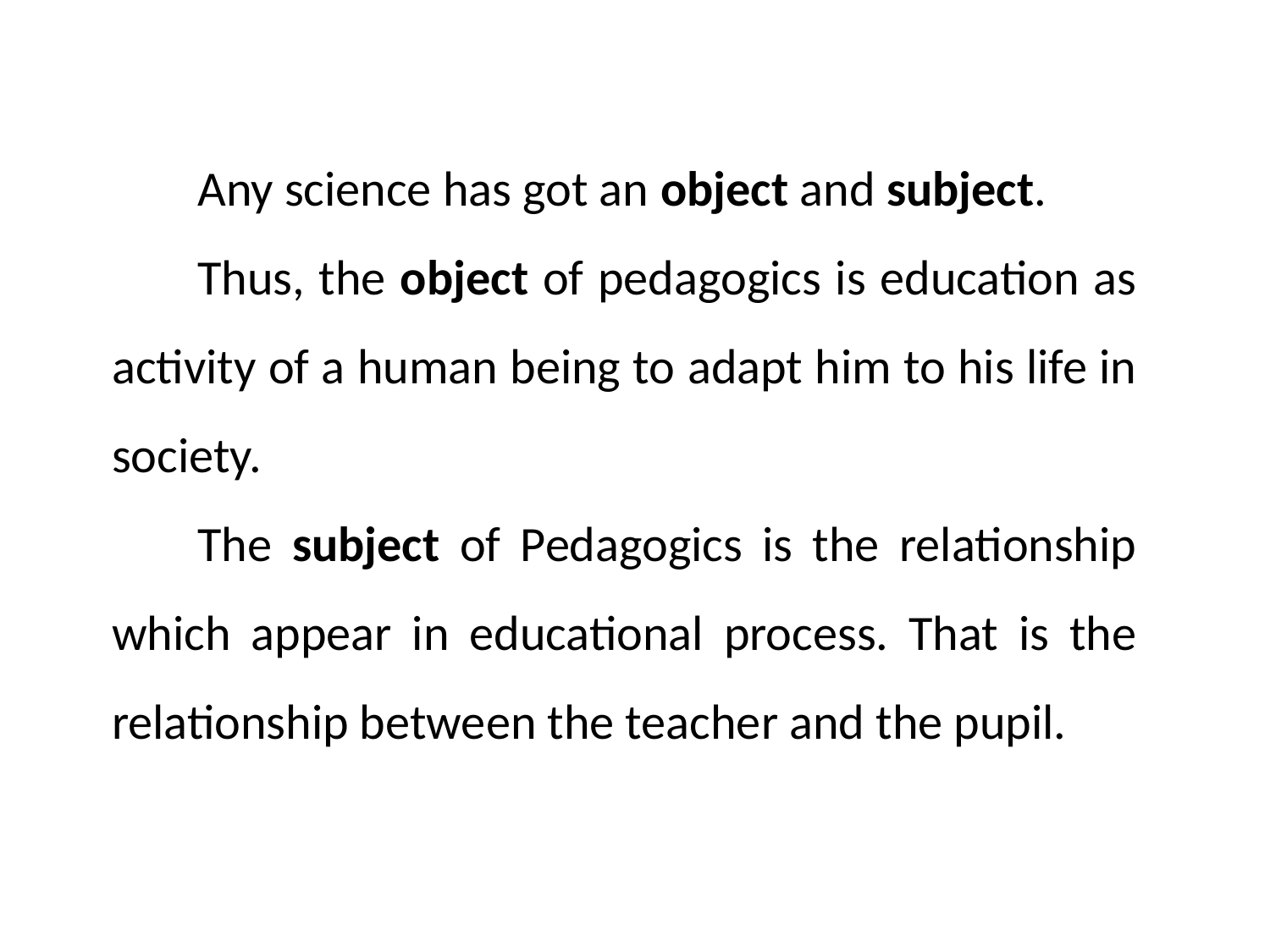

Any science has got an object and subject.
Thus, the object of pedagogics is education as activity of a human being to adapt him to his life in society.
The subject of Pedagogics is the relationship which appear in educational process. That is the relationship between the teacher and the pupil.
#